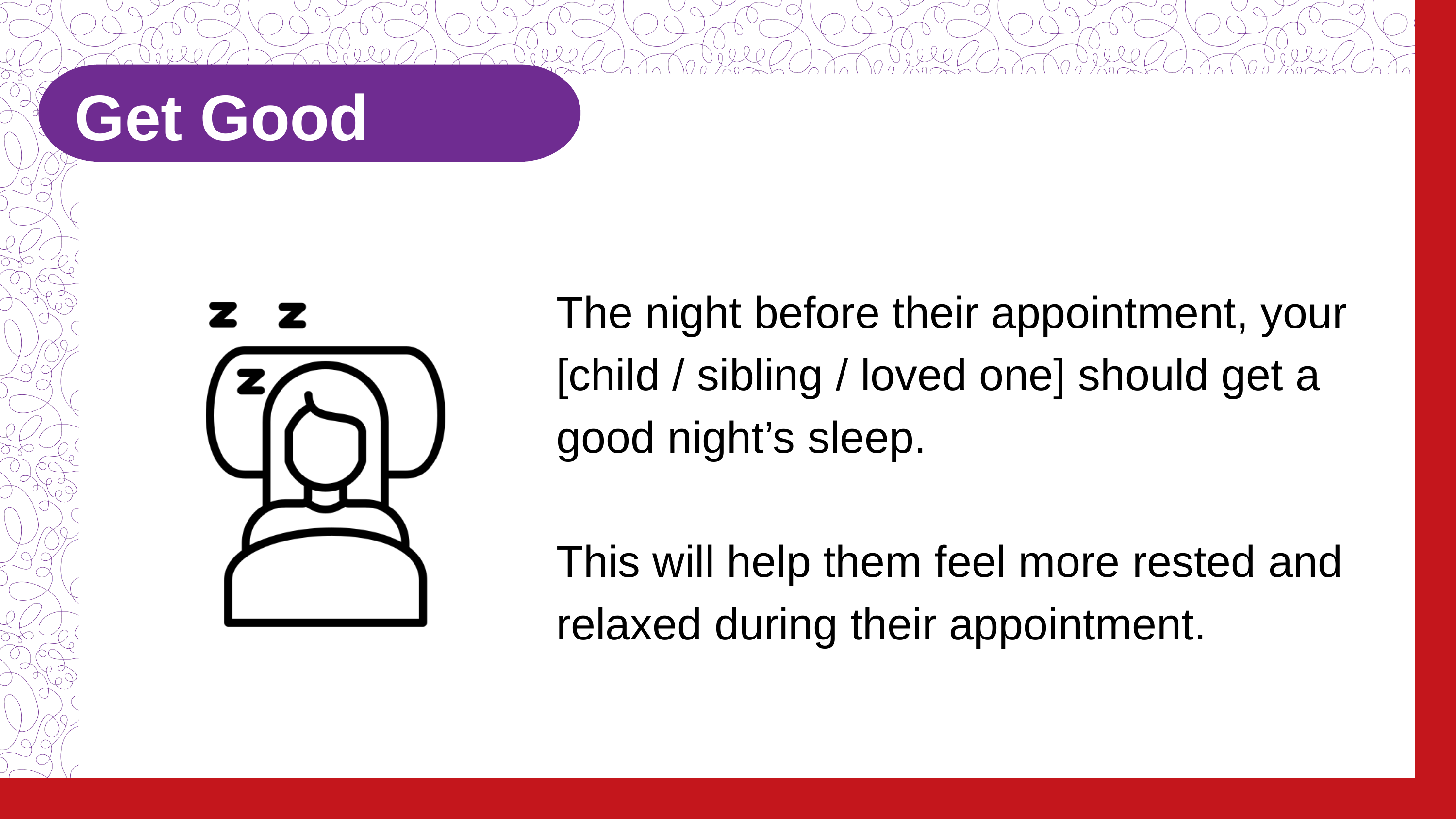

Get Good Sleep

The night before their appointment, your [child / sibling / loved one] should get a good night’s sleep.

This will help them feel more rested and relaxed during their appointment.